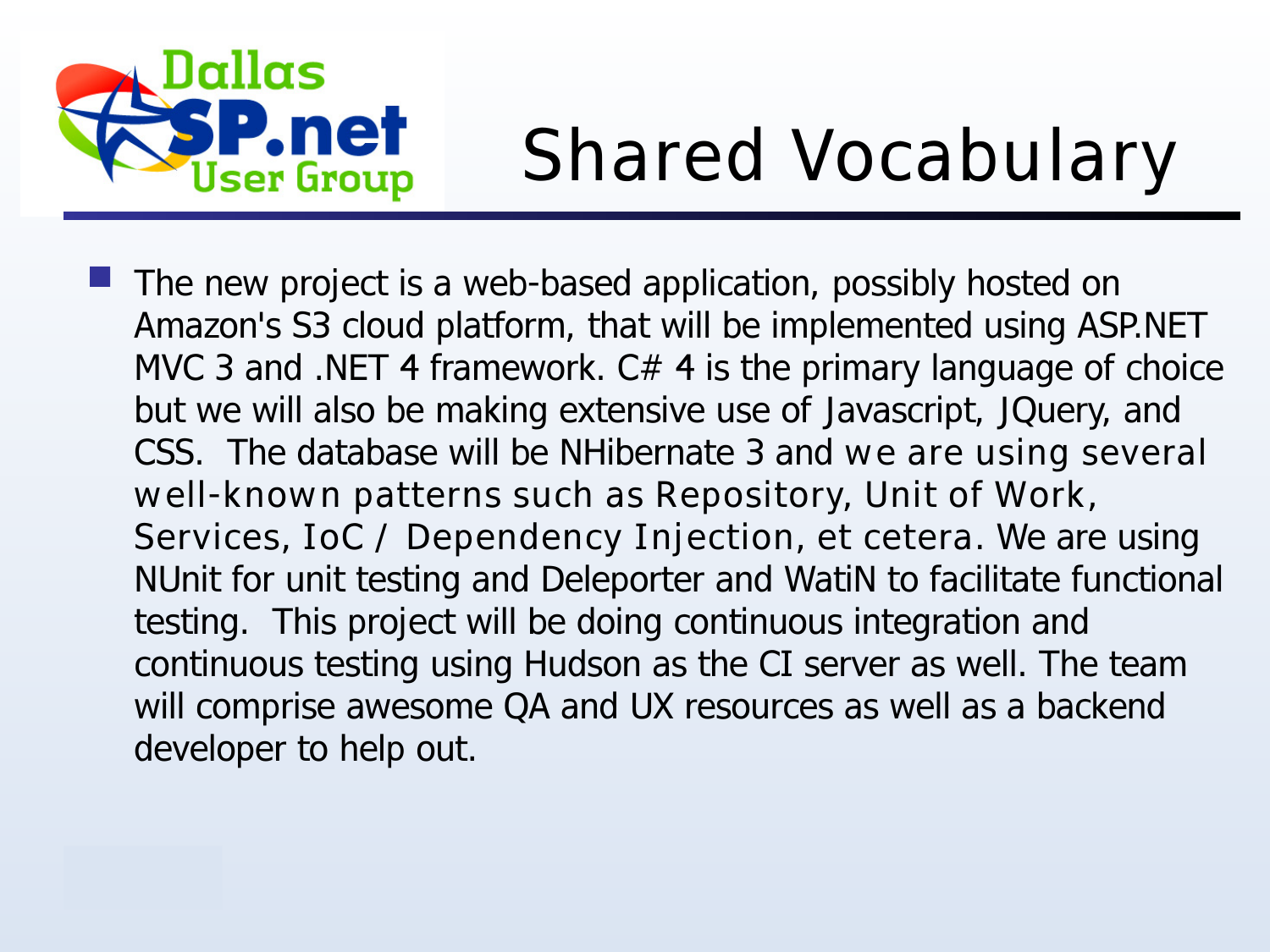

# Shared Vocabulary
The new project is a web-based application, possibly hosted on Amazon's S3 cloud platform, that will be implemented using ASP.NET MVC 3 and .NET 4 framework. C# 4 is the primary language of choice but we will also be making extensive use of Javascript, JQuery, and CSS.  The database will be NHibernate 3 and we are using several well-known patterns such as Repository, Unit of Work, Services, IoC / Dependency Injection, et cetera. We are using NUnit for unit testing and Deleporter and WatiN to facilitate functional testing.  This project will be doing continuous integration and continuous testing using Hudson as the CI server as well. The team will comprise awesome QA and UX resources as well as a backend developer to help out.